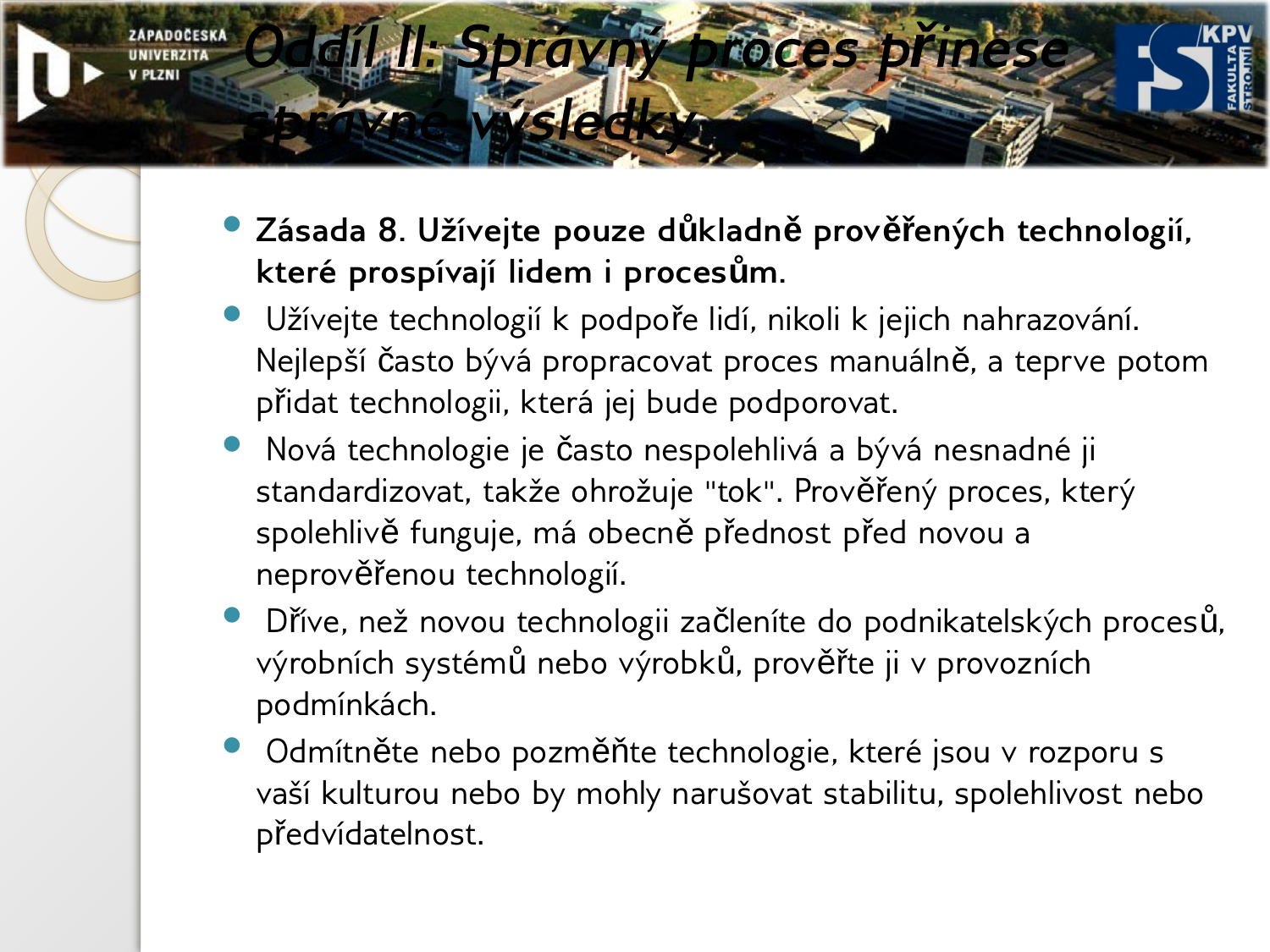

# Oddíl II: Správný proces přinese správné výsledky
Zásada 8. Užívejte pouze důkladně prověřených technologií, které prospívají lidem i procesům.
 Užívejte technologií k podpoře lidí, nikoli k jejich nahrazování. Nejlepší často bývá propracovat proces manuálně, a teprve potom přidat technologii, která jej bude podporovat.
 Nová technologie je často nespolehlivá a bývá nesnadné ji standardizovat, takže ohrožuje "tok". Prověřený proces, který spolehlivě funguje, má obecně přednost před novou a neprověřenou technologií.
 Dříve, než novou technologii začleníte do podnikatelských procesů, výrobních systémů nebo výrobků, prověřte ji v provozních podmínkách.
 Odmítněte nebo pozměňte technologie, které jsou v rozporu s vaší kulturou nebo by mohly narušovat stabilitu, spolehlivost nebo předvídatelnost.